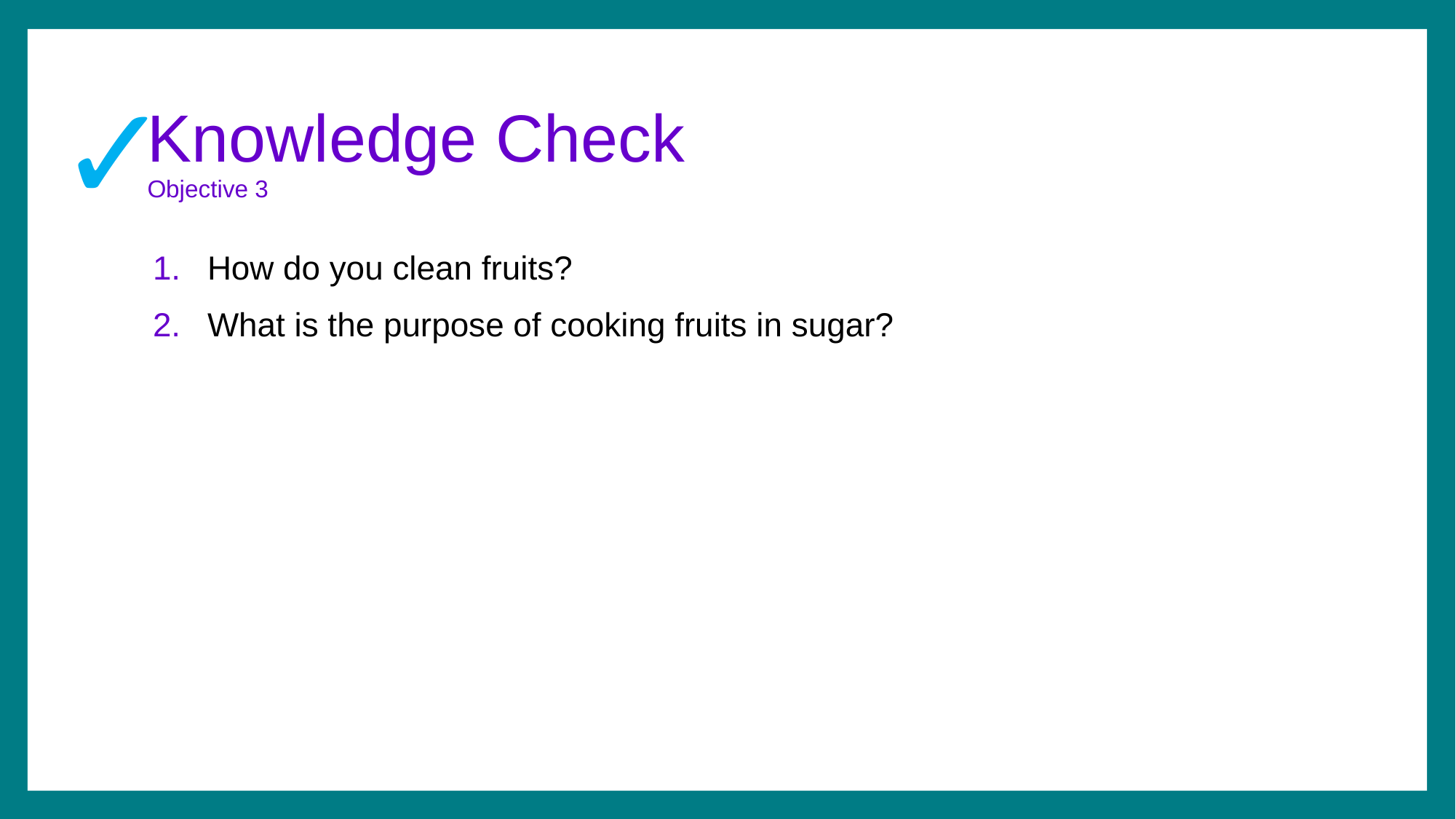

✓
# Knowledge Check Objective 3
How do you clean fruits?
What is the purpose of cooking fruits in sugar?